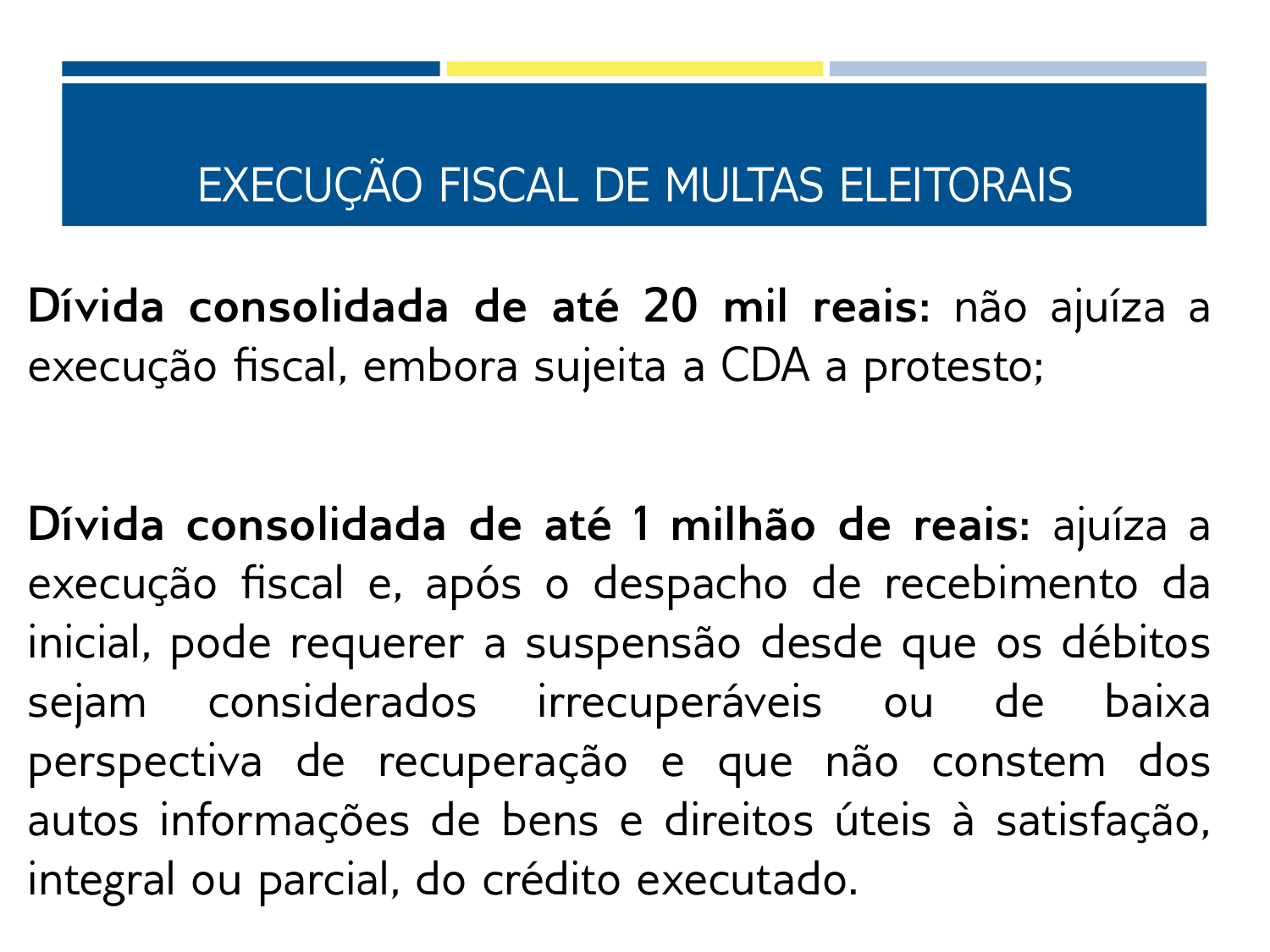

# EXECUÇÃO FISCAL DE MULTAS ELEITORAIS
Dívida consolidada de até 20 mil reais: não ajuíza a execução fiscal, embora sujeita a CDA a protesto;

Dívida consolidada de até 1 milhão de reais: ajuíza a execução fiscal e, após o despacho de recebimento da inicial, pode requerer a suspensão desde que os débitos sejam considerados irrecuperáveis ou de baixa perspectiva de recuperação e que não constem dos autos informações de bens e direitos úteis à satisfação, integral ou parcial, do crédito executado.